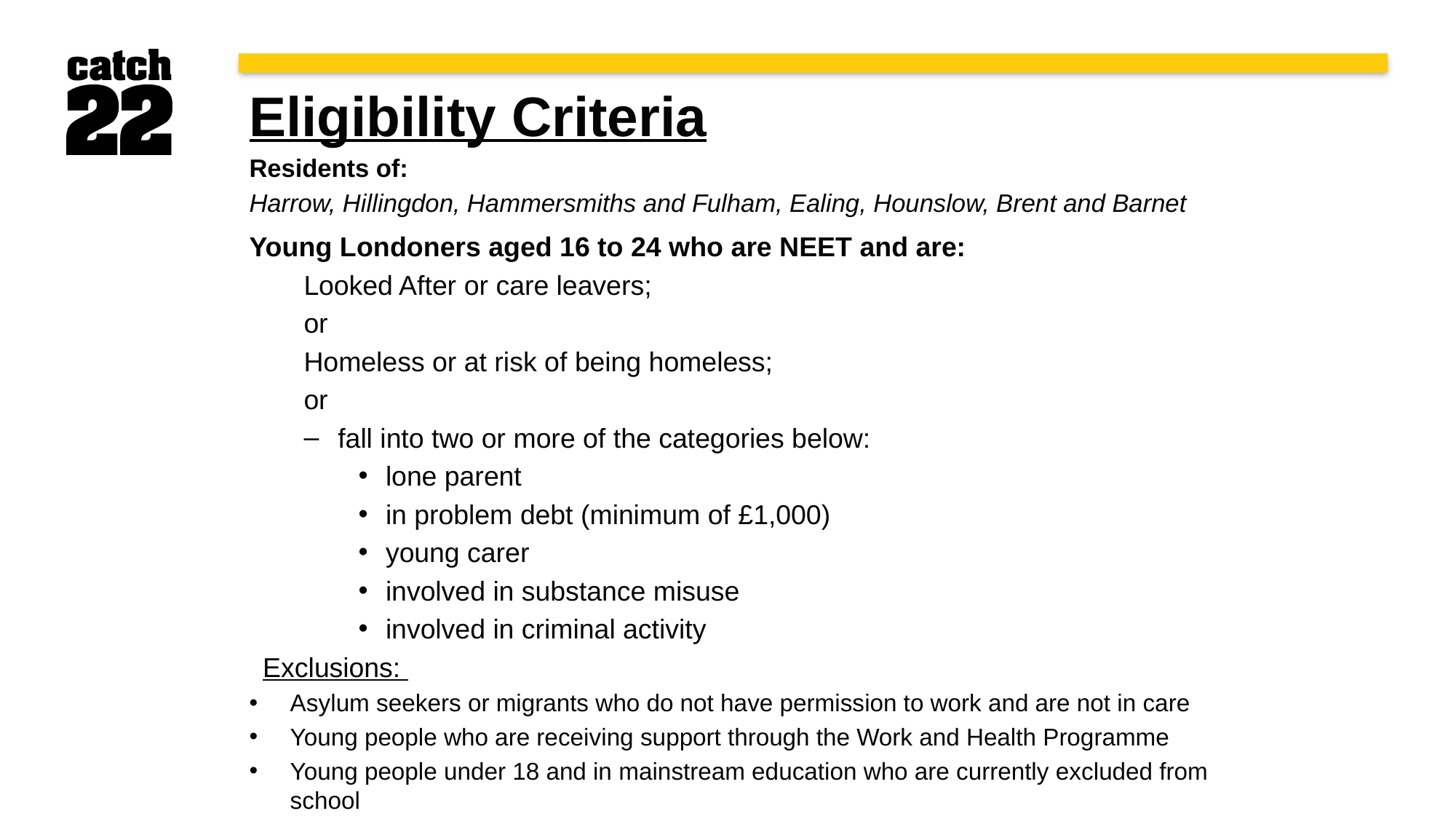

Eligibility Criteria
Residents of:
Harrow, Hillingdon, Hammersmiths and Fulham, Ealing, Hounslow, Brent and Barnet
Young Londoners aged 16 to 24 who are NEET and are:
Looked After or care leavers;
or
Homeless or at risk of being homeless;
or
fall into two or more of the categories below:
lone parent
in problem debt (minimum of £1,000)
young carer
involved in substance misuse
involved in criminal activity
Exclusions:
Asylum seekers or migrants who do not have permission to work and are not in care
Young people who are receiving support through the Work and Health Programme
Young people under 18 and in mainstream education who are currently excluded from school